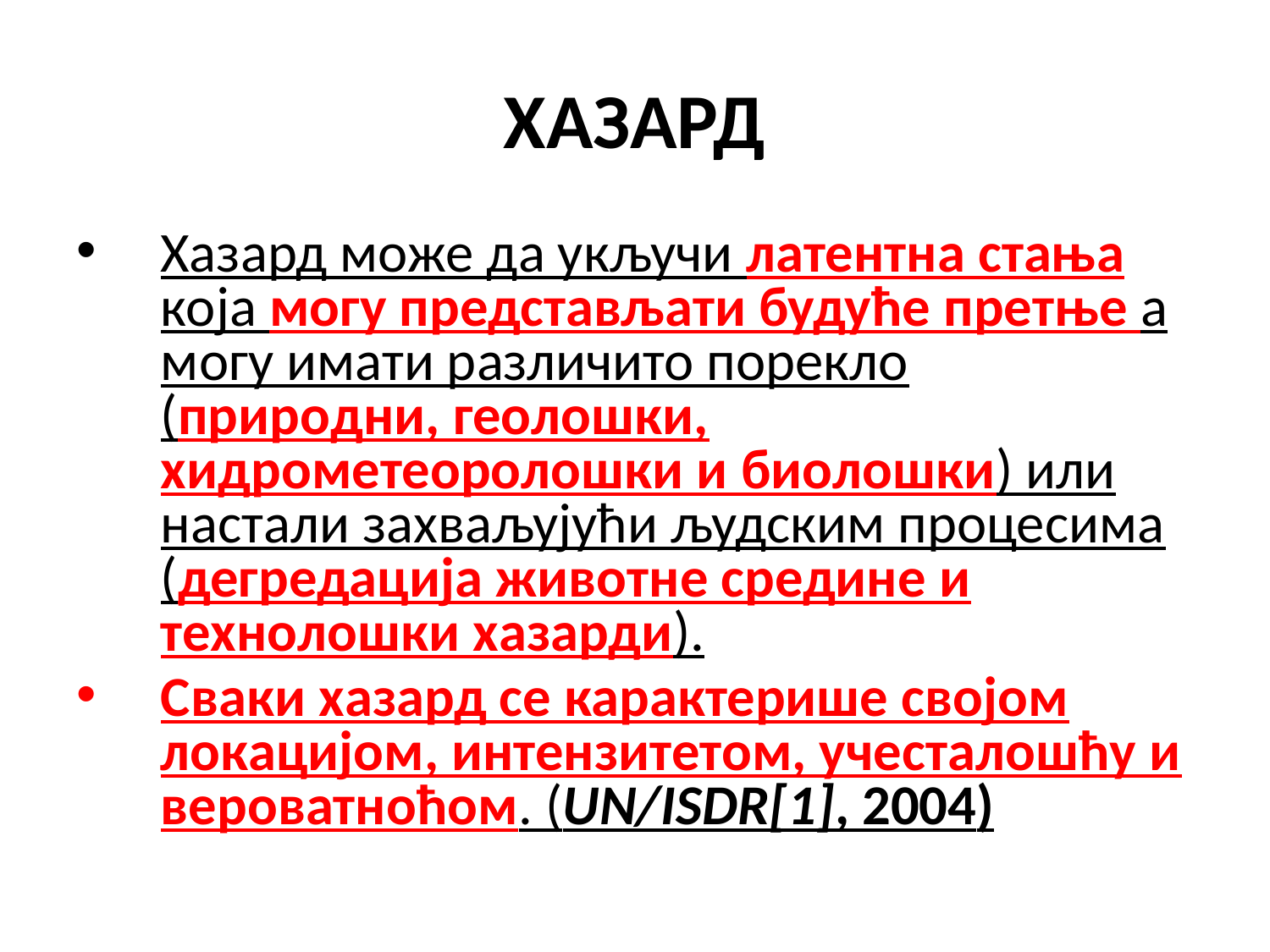

# ХАЗАРД
Хазард може да укључи латентна стања која могу представљати будуће претње а могу имати различито порекло (природни, геолошки, хидрометеоролошки и биолошки) или настали захваљујући људским процесима (дегредација животне средине и технолошки хазарди).
Сваки хазард се карактерише својом локацијом, интензитетом, учесталошћу и вероватноћом. (UN/ISDR[1], 2004)